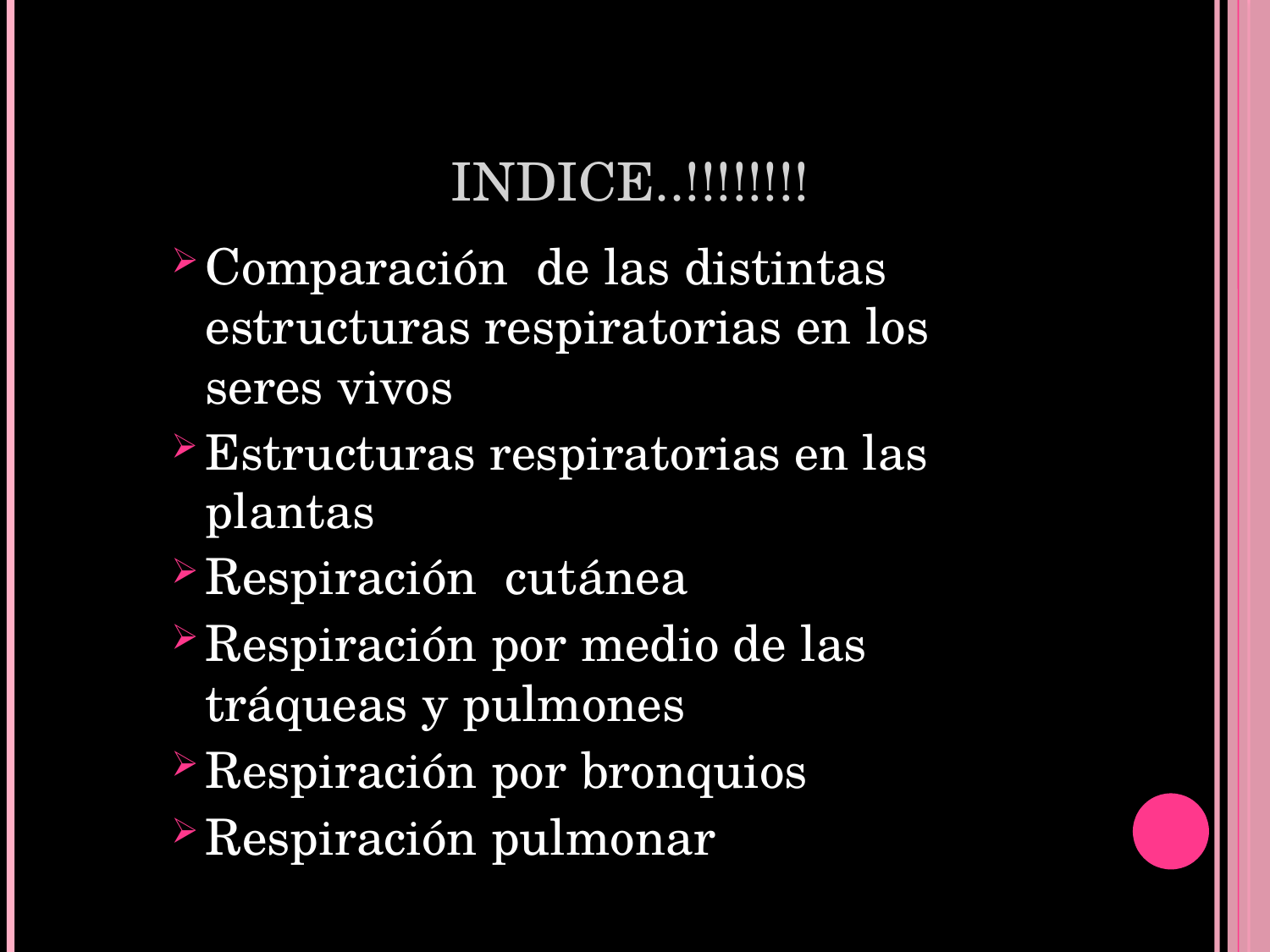

# INDICE..!!!!!!!!
Comparación  de las distintas estructuras respiratorias en los seres vivos
Estructuras respiratorias en las plantas
Respiración  cutánea
Respiración por medio de las tráqueas y pulmones
Respiración por bronquios
Respiración pulmonar